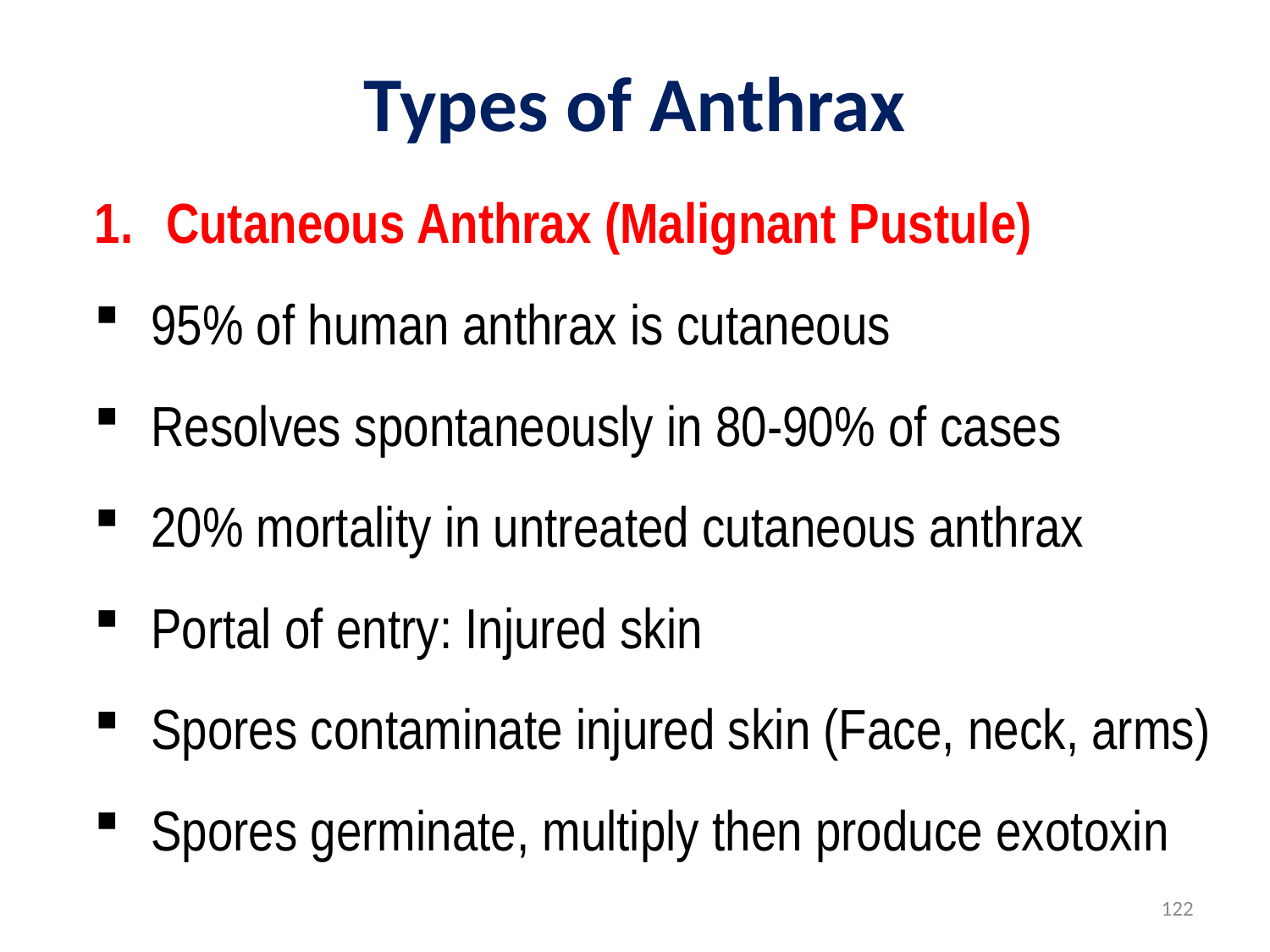

# Types of Anthrax
Cutaneous Anthrax (Malignant Pustule)
95% of human anthrax is cutaneous
Resolves spontaneously in 80-90% of cases
20% mortality in untreated cutaneous anthrax
Portal of entry: Injured skin
Spores contaminate injured skin (Face, neck, arms)
Spores germinate, multiply then produce exotoxin

122